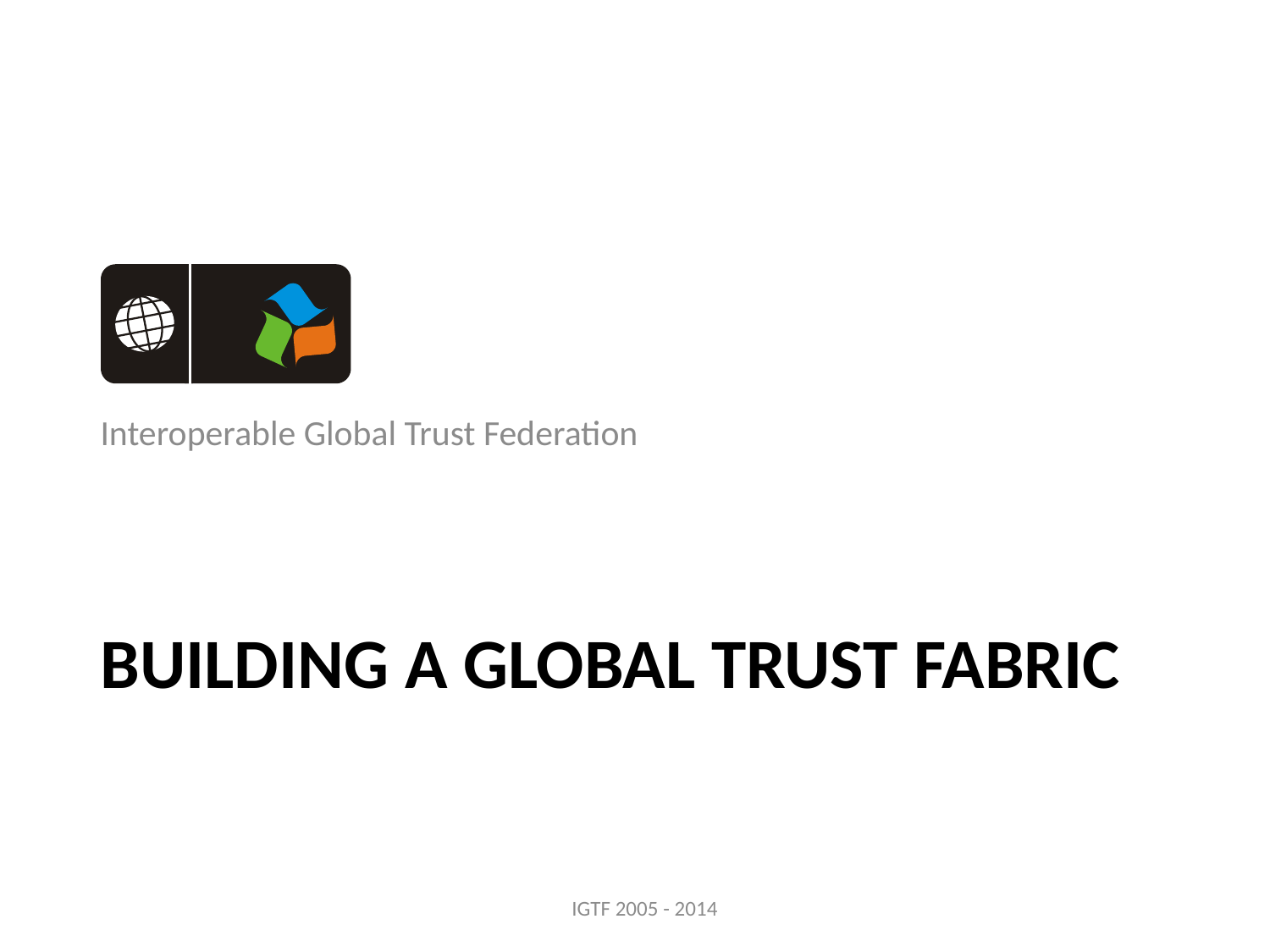

Interoperable Global Trust Federation
# Building a global trust fabric
IGTF 2005 - 2014